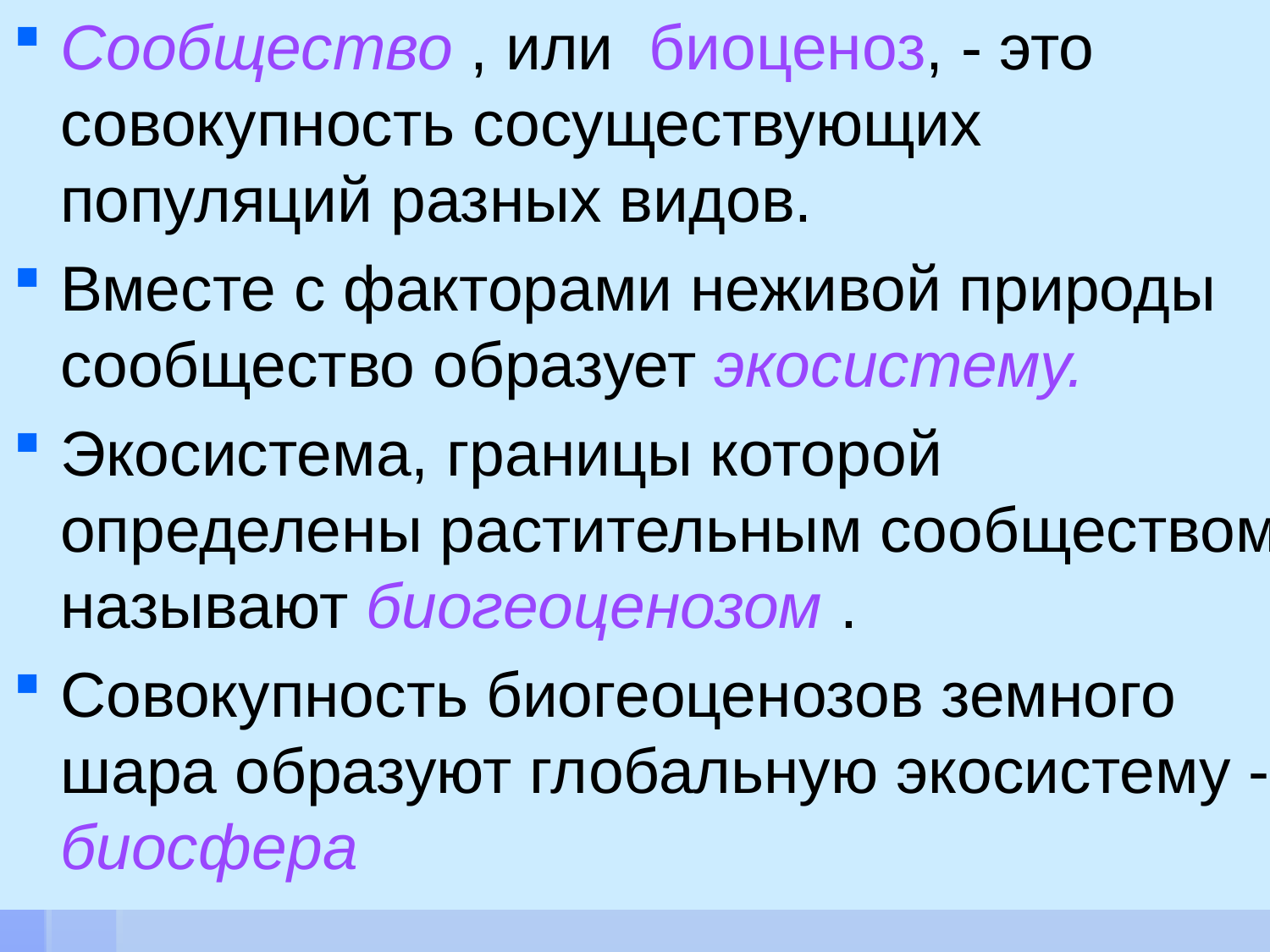

Сообщество , или  биоценоз, - это совокупность сосуществующих популяций разных видов.
Вместе с факторами неживой природы сообщество образует экосистему.
Экосистема, границы которой определены растительным сообществом, называют биогеоценозом .
Совокупность биогеоценозов земного шара образуют глобальную экосистему - биосфера
#